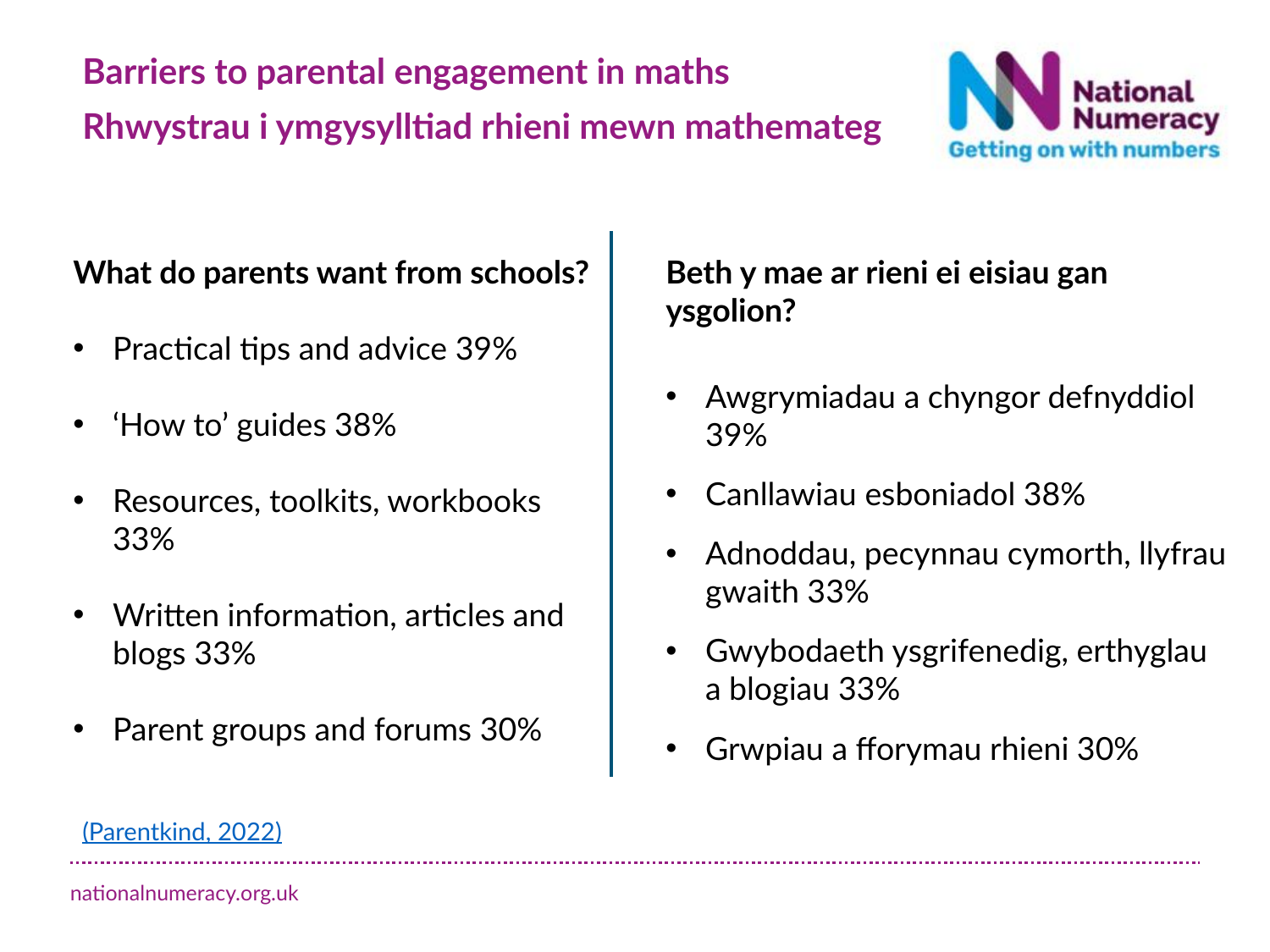

Barriers to parental engagement in maths
Rhwystrau i ymgysylltiad rhieni mewn mathemateg
What do parents want from schools?

Practical tips and advice 39%

‘How to’ guides 38%

Resources, toolkits, workbooks 33%

Written information, articles and blogs 33%

Parent groups and forums 30%
Beth y mae ar rieni ei eisiau gan ysgolion?

Awgrymiadau a chyngor defnyddiol 39%
Canllawiau esboniadol 38%
Adnoddau, pecynnau cymorth, llyfrau gwaith 33%
Gwybodaeth ysgrifenedig, erthyglau a blogiau 33%
Grwpiau a fforymau rhieni 30%
(Parentkind, 2022)